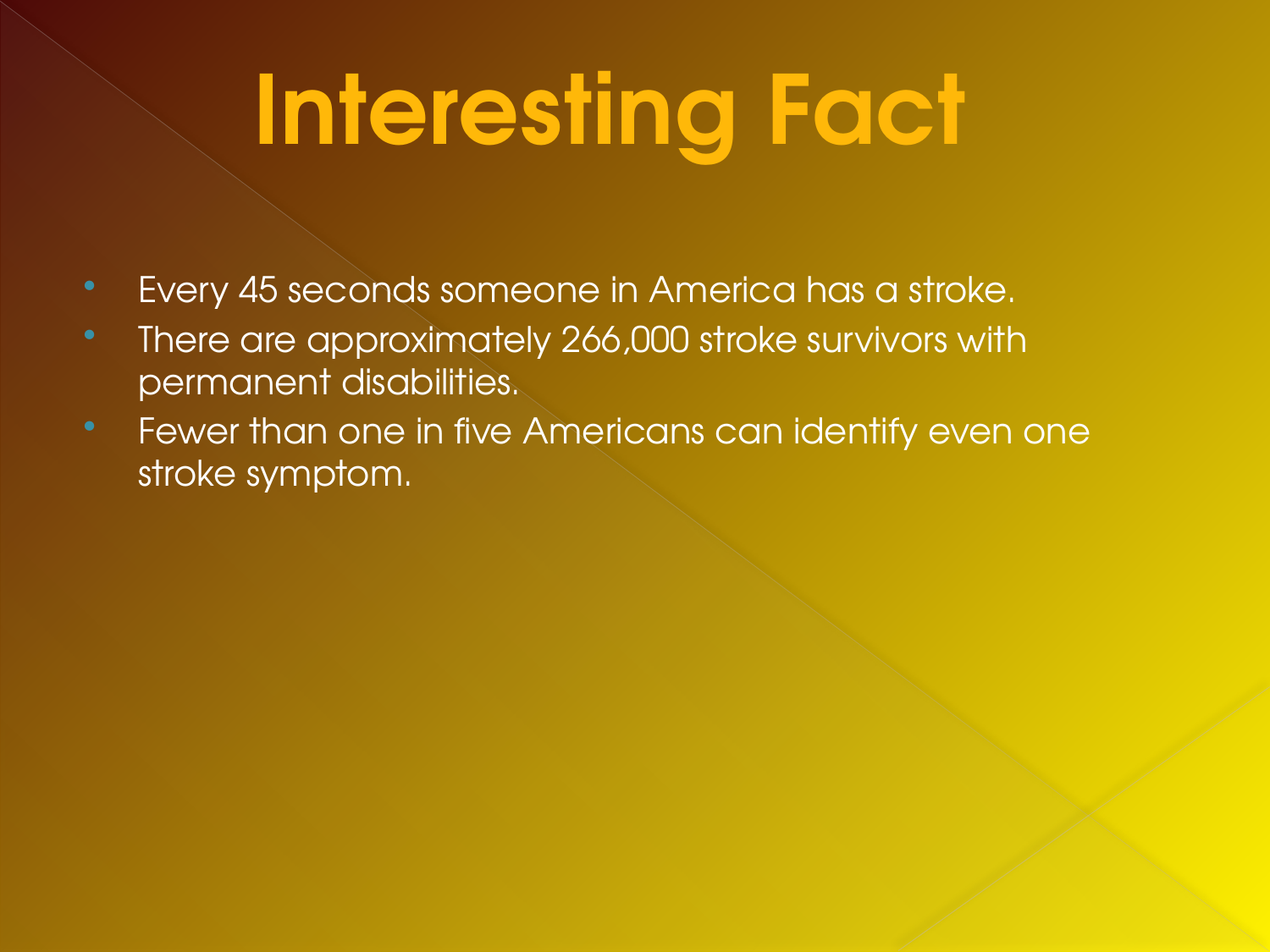

Interesting Fact
Every 45 seconds someone in America has a stroke.
There are approximately 266,000 stroke survivors with permanent disabilities.
Fewer than one in five Americans can identify even one stroke symptom.